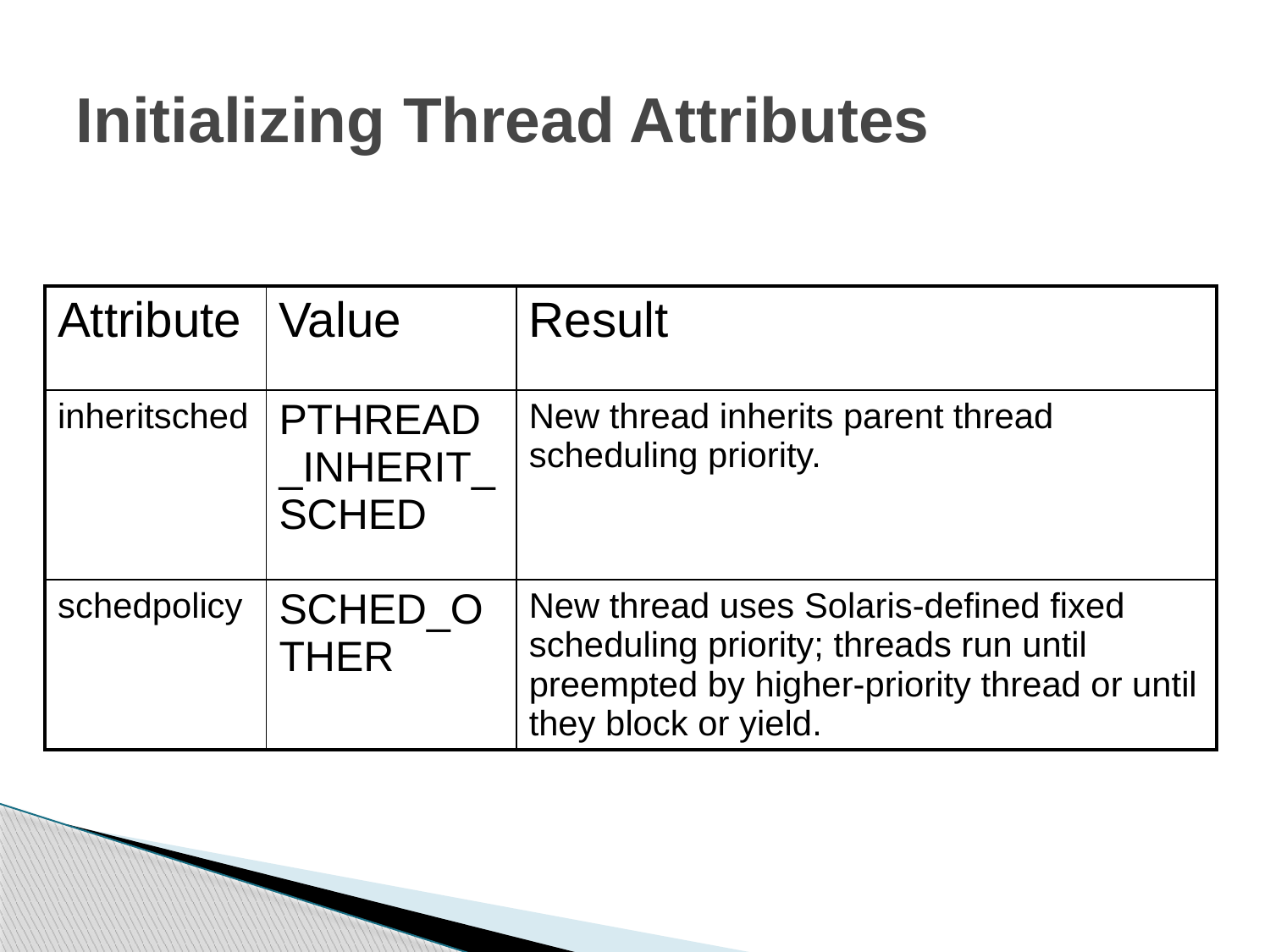

# Initializing Thread Attributes
| Attribute | Value | Result |
| --- | --- | --- |
| inheritsched | PTHREAD\_INHERIT\_SCHED | New thread inherits parent thread scheduling priority. |
| schedpolicy | SCHED\_OTHER | New thread uses Solaris-defined fixed scheduling priority; threads run until preempted by higher-priority thread or until they block or yield. |